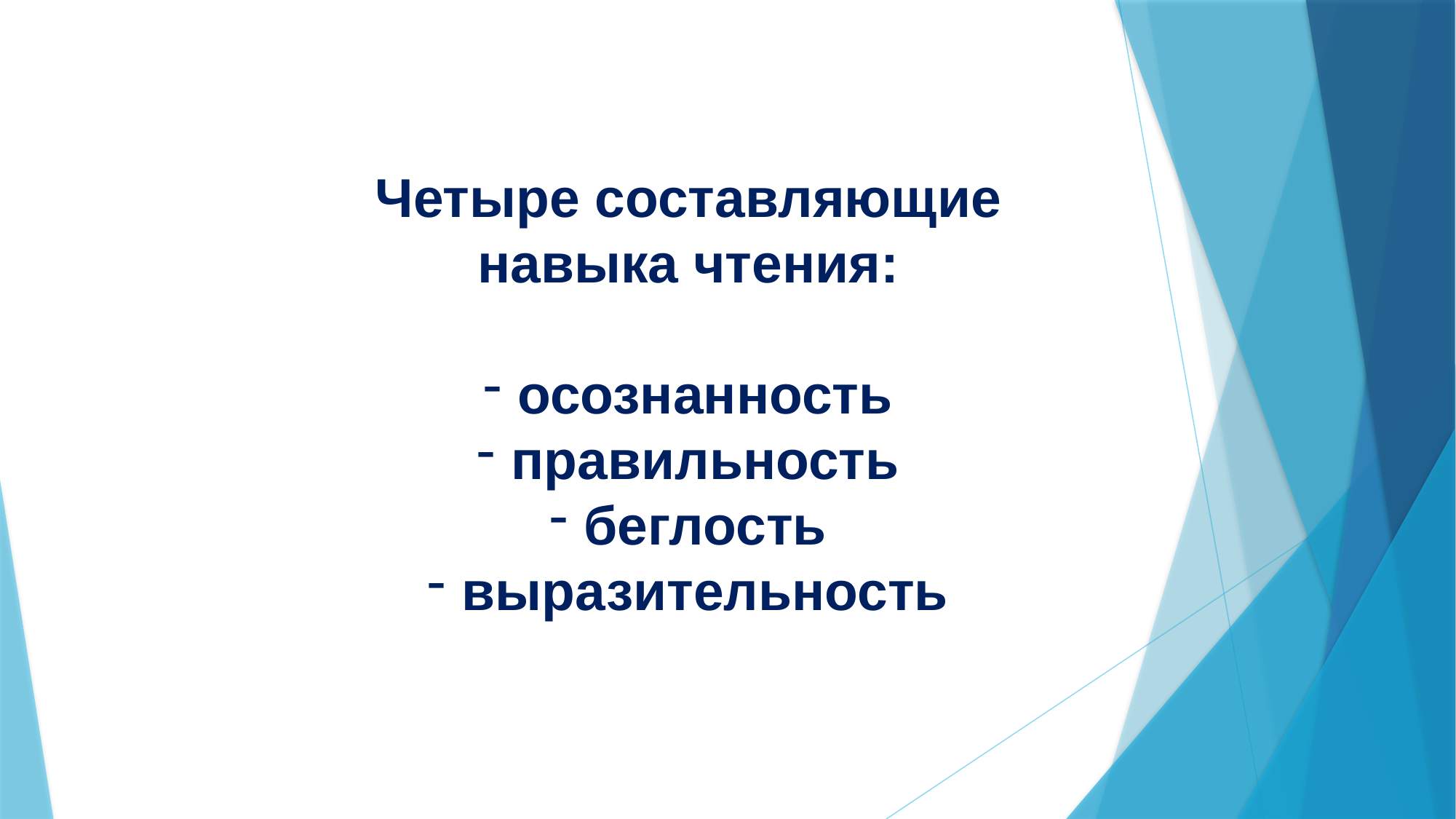

Четыре составляющие навыка чтения:

осознанность
правильность
беглость
выразительность